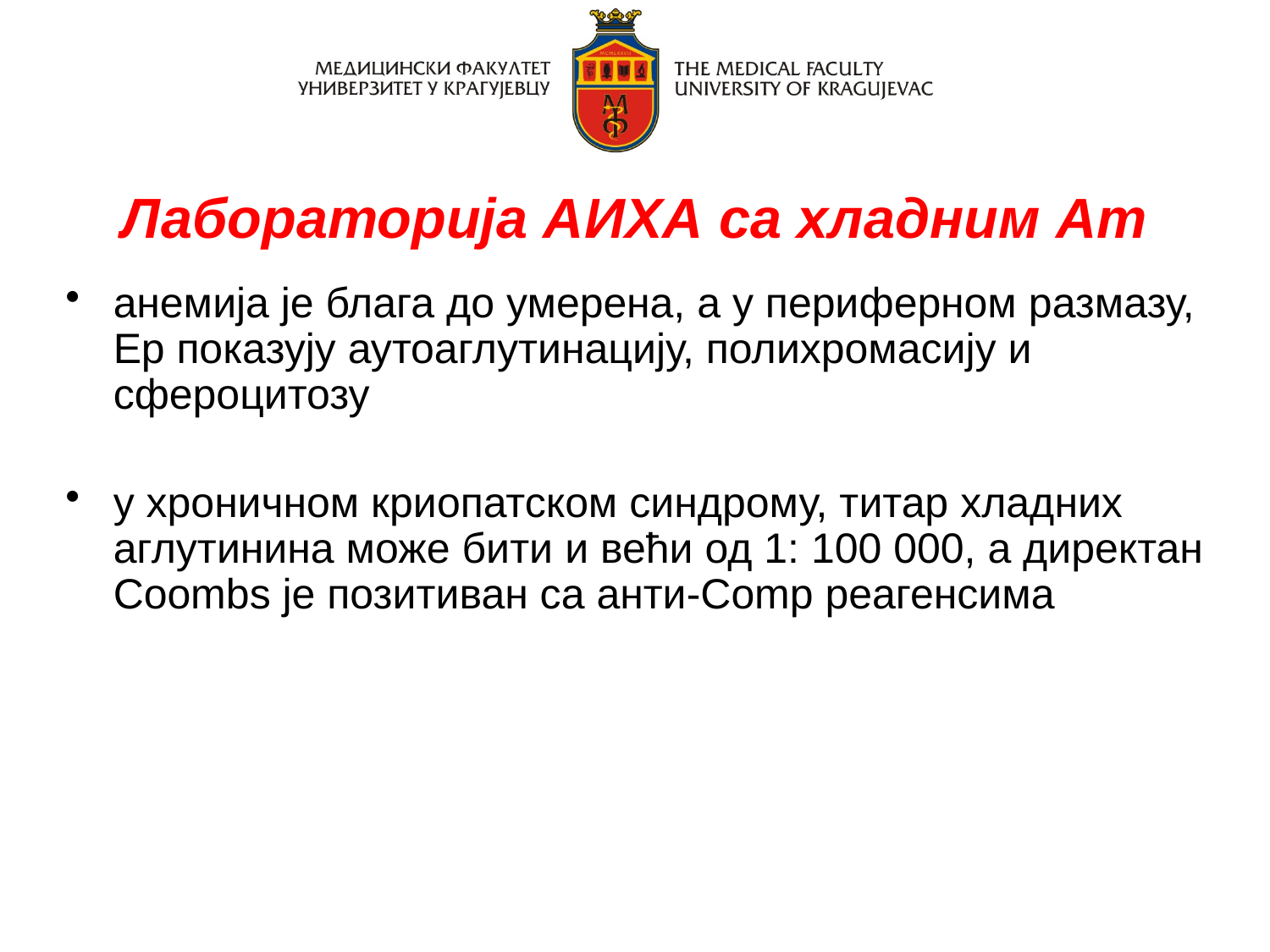

Лабораторија АИХА са хладним Ат
анемија је блага до умерена, а у периферном размазу, Ер показују аутоаглутинацију, полихромасију и сфероцитозу

у хроничном криопатском синдрому, титар хладних аглутинина може бити и већи од 1: 100 000, а директан Coоmbs је позитиван са анти-Comp реагенсима